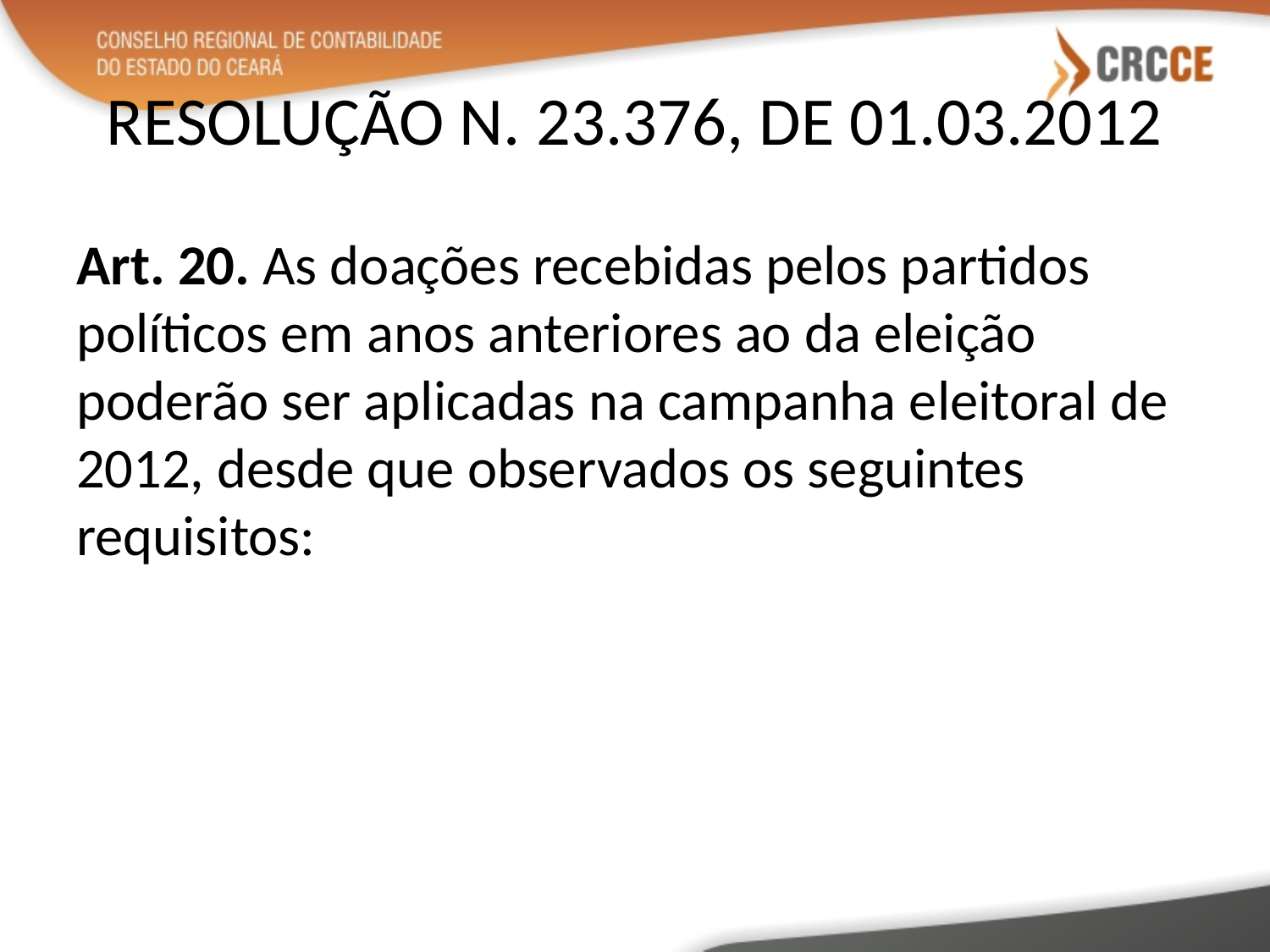

# RESOLUÇÃO N. 23.376, DE 01.03.2012
Art. 20. As doações recebidas pelos partidos políticos em anos anteriores ao da eleição poderão ser aplicadas na campanha eleitoral de 2012, desde que observados os seguintes requisitos: